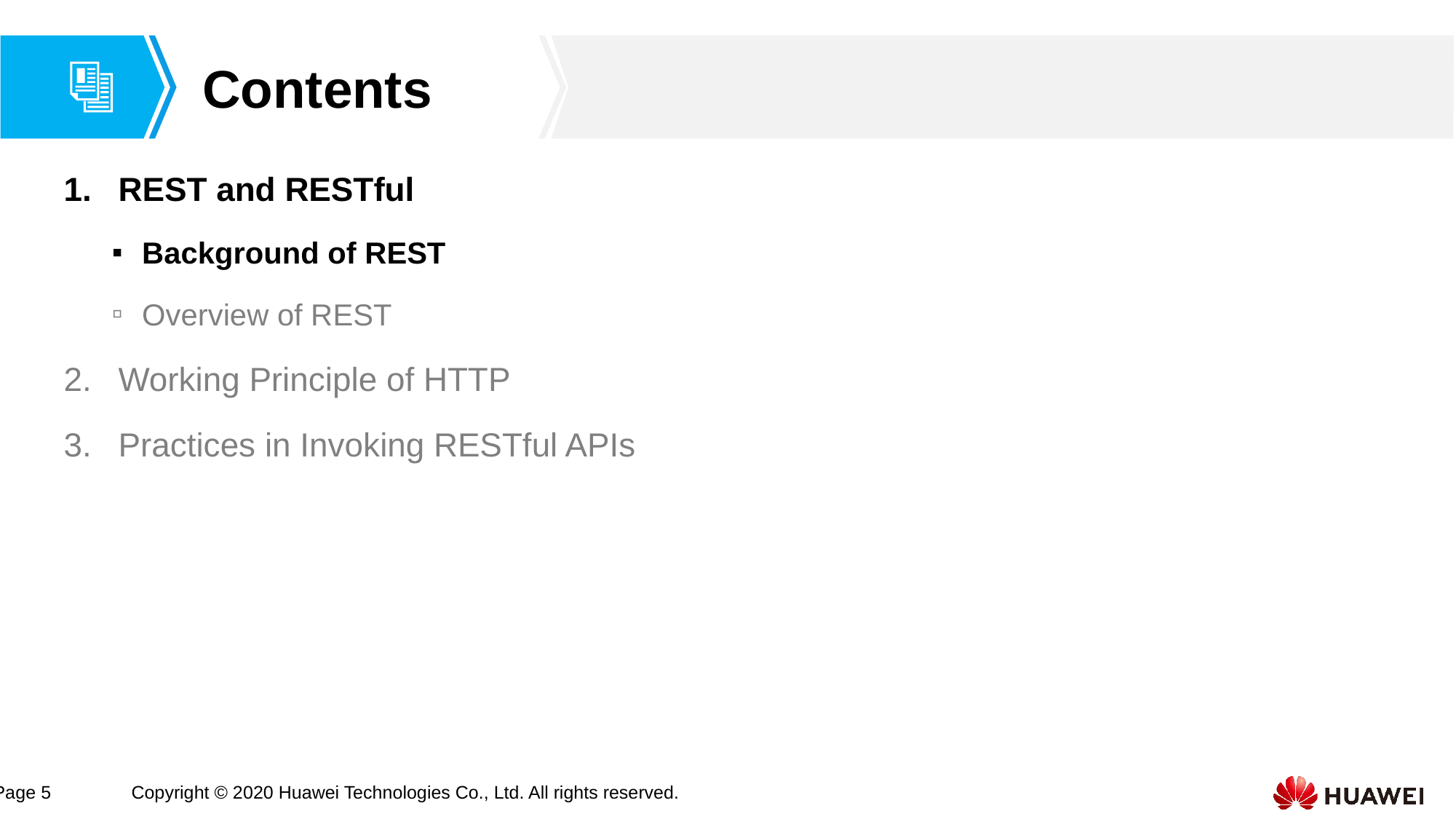

REST and RESTful
Background of REST
Overview of REST
Working Principle of HTTP
Practices in Invoking RESTful APIs